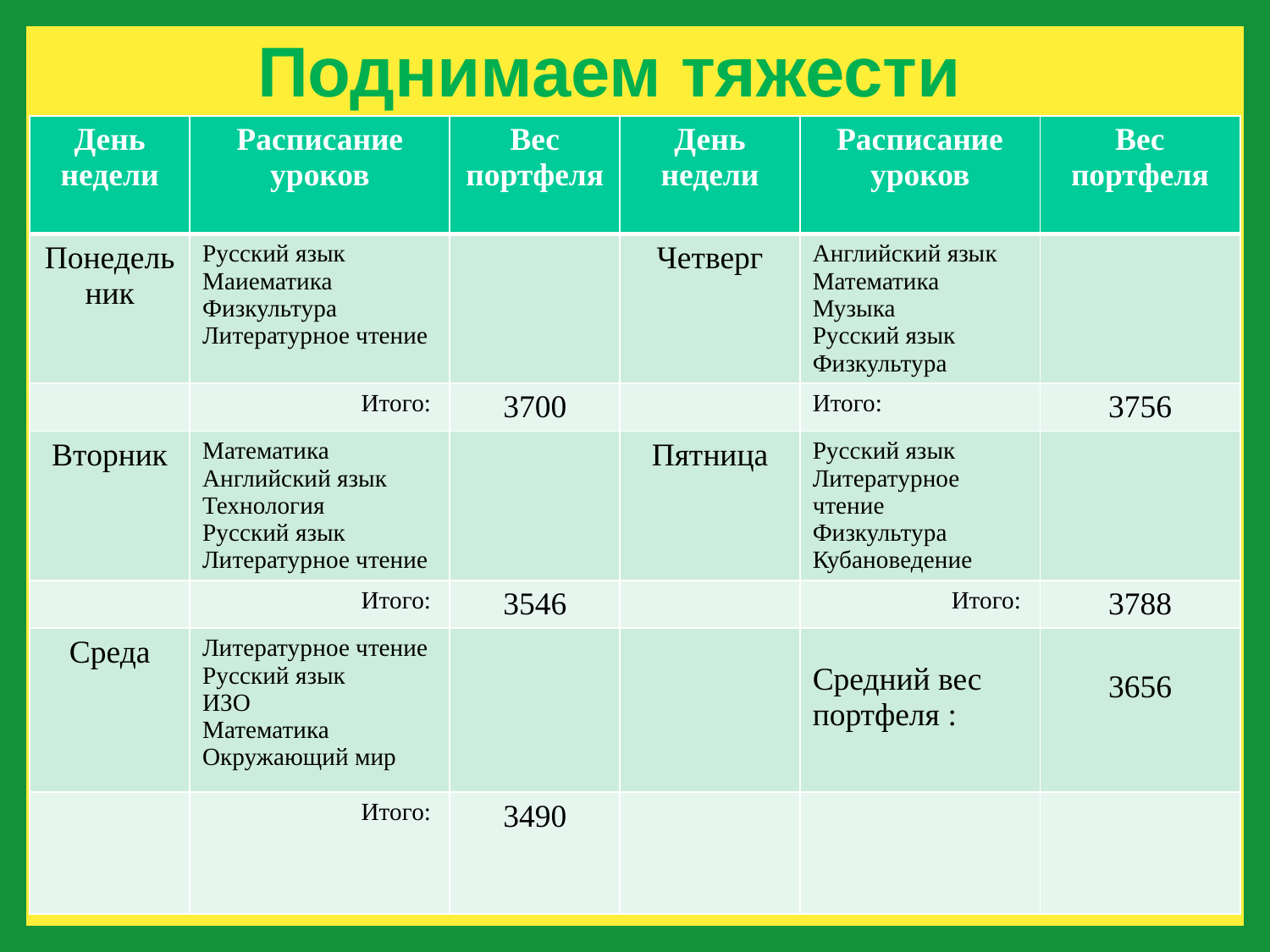

Поднимаем тяжести
| День недели | Расписание уроков | Вес портфеля | День недели | Расписание уроков | Вес портфеля |
| --- | --- | --- | --- | --- | --- |
| Понедельник | Русский язык Маиематика Физкультура Литературное чтение |  | Четверг | Английский язык Математика Музыка Русский язык Физкультура |  |
|  | Итого: | 3700 |  | Итого: | 3756 |
| Вторник | Математика Английский язык Технология Русский язык Литературное чтение |  | Пятница | Русский язык Литературное чтение Физкультура Кубановедение |  |
|  | Итого: | 3546 |  | Итого: | 3788 |
| Среда | Литературное чтение Русский язык ИЗО Математика Окружающий мир |  |  | Средний вес портфеля : | 3656 |
|  | Итого: | 3490 |  |  |  |